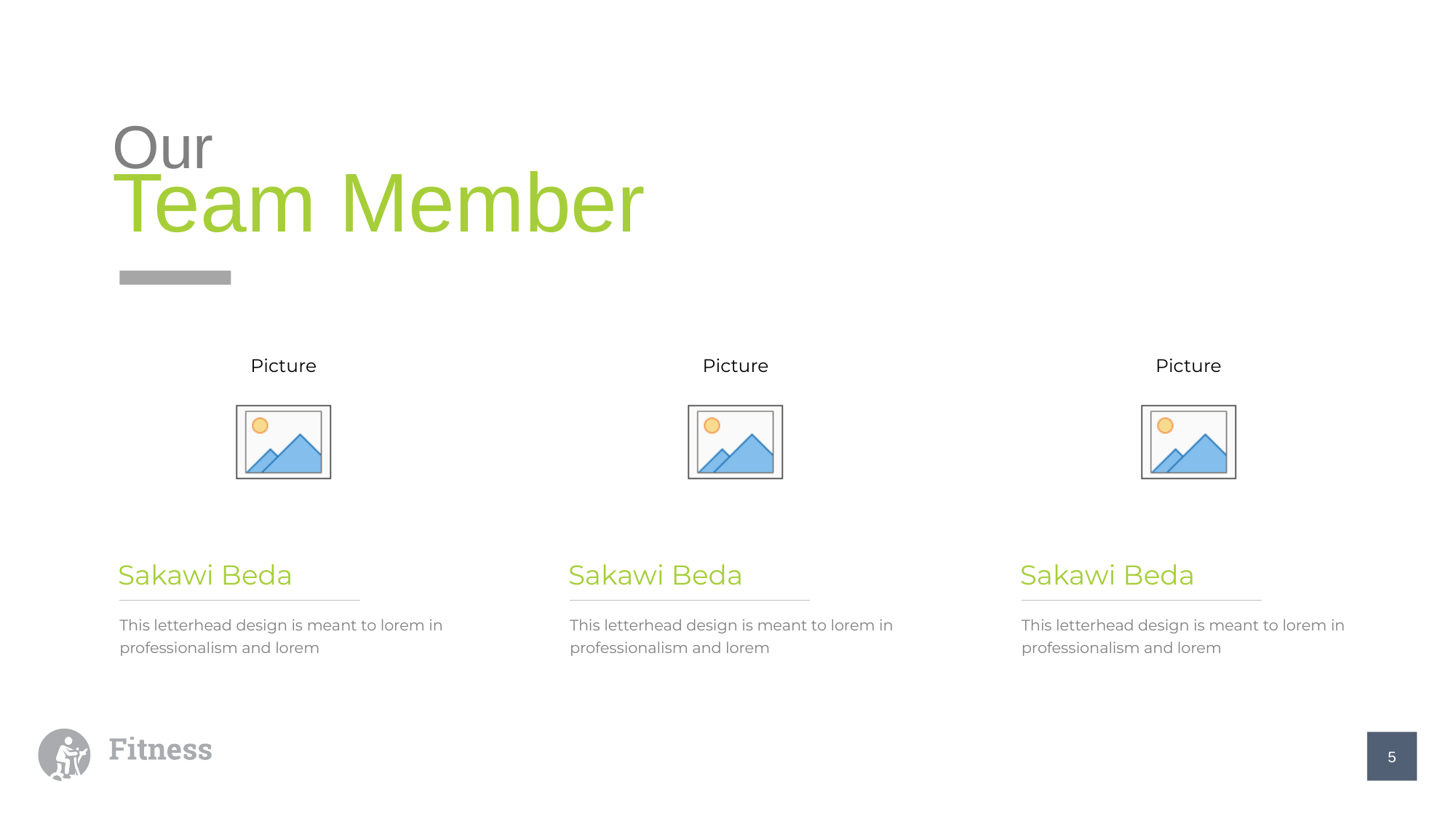

Our
Team Member

Sakawi Beda
This letterhead design is meant to lorem in professionalism and lorem
Sakawi Beda
This letterhead design is meant to lorem in professionalism and lorem
Sakawi Beda
This letterhead design is meant to lorem in professionalism and lorem